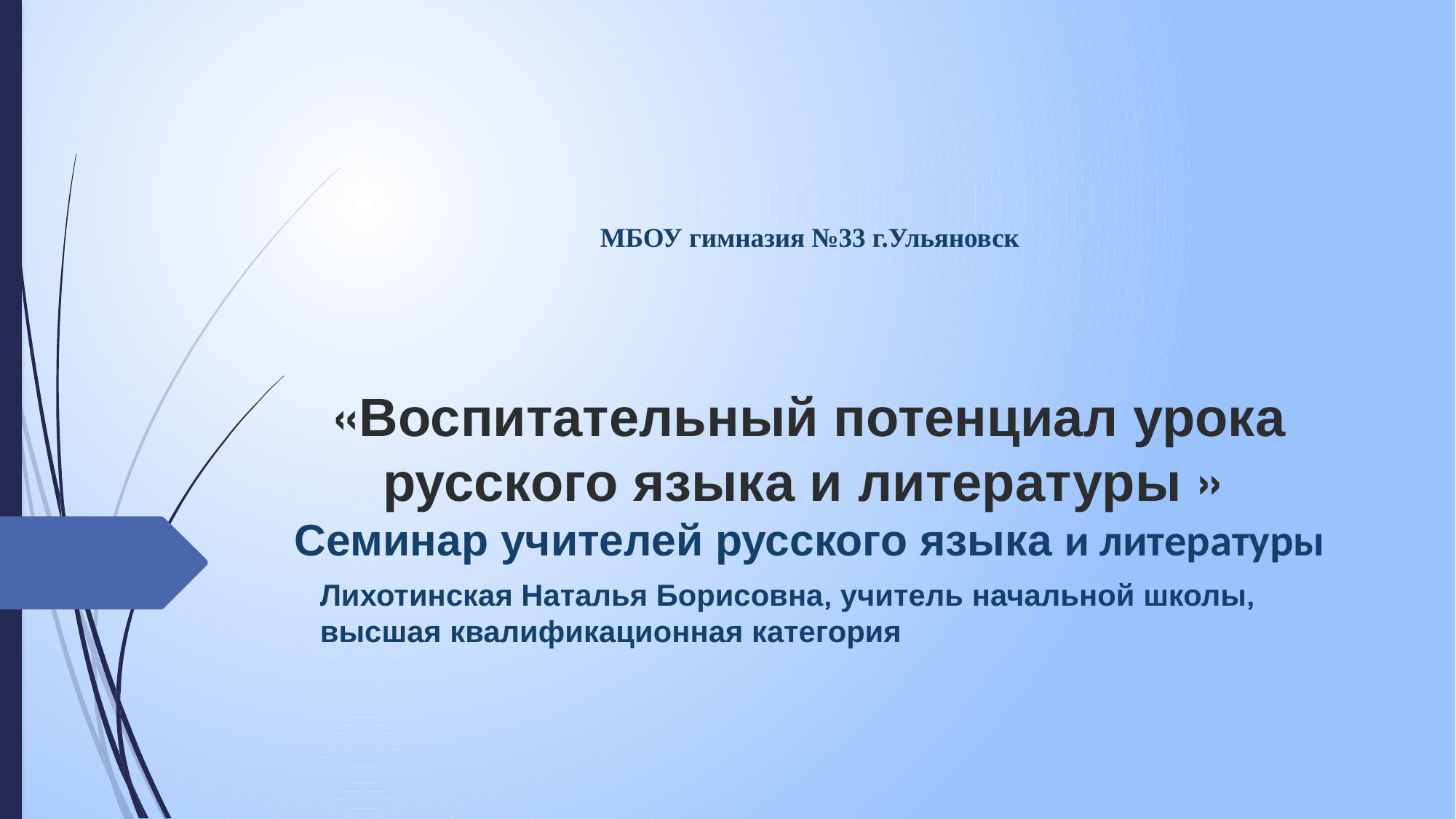

# МБОУ гимназия №33 г.Ульяновск «Воспитательный потенциал урока русского языка и литературы » Семинар учителей русского языка и литературы
Лихотинская Наталья Борисовна, учитель начальной школы, высшая квалификационная категория